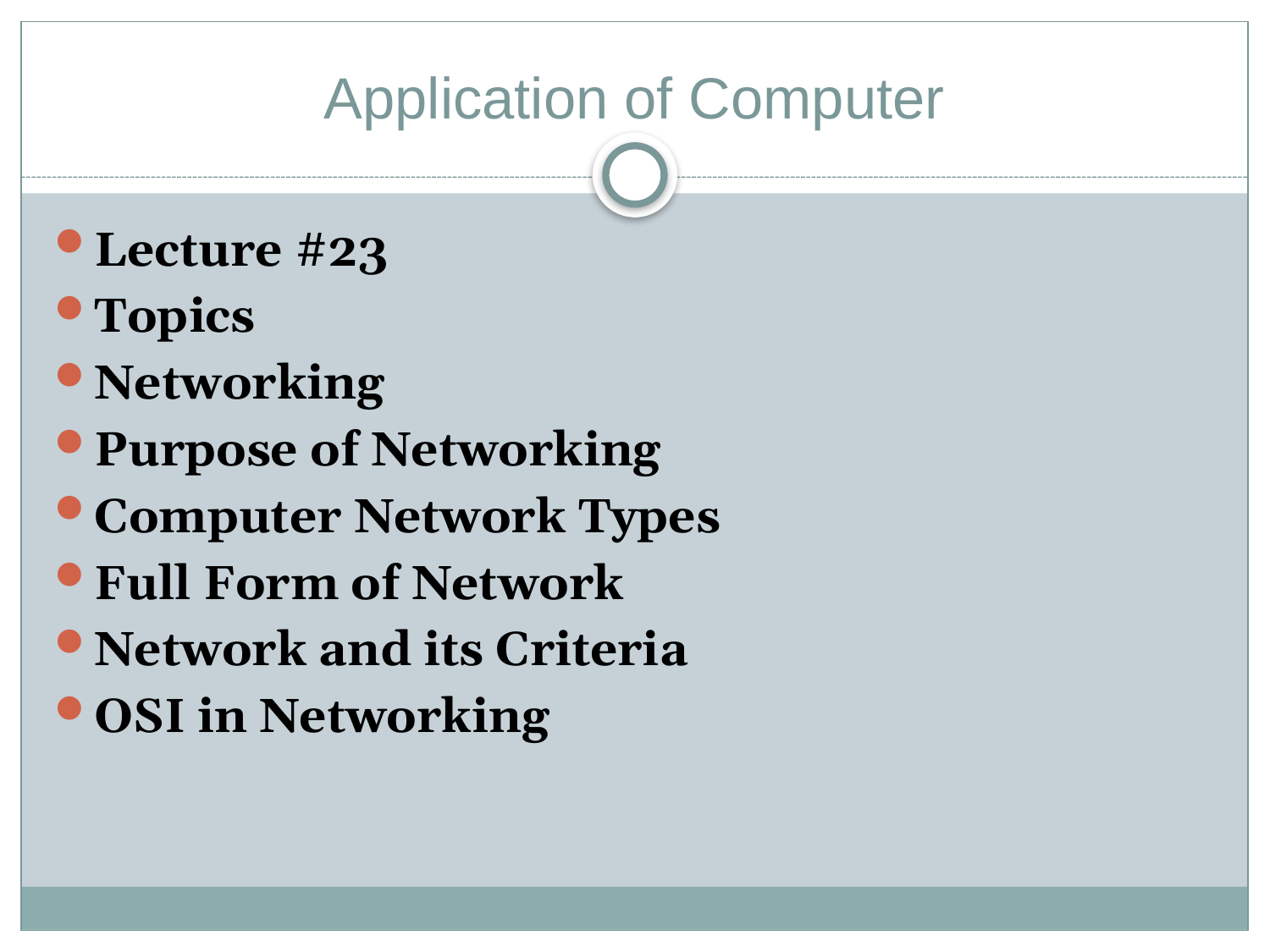

# Application of Computer
Lecture #23
Topics
Networking
Purpose of Networking
Computer Network Types
Full Form of Network
Network and its Criteria
OSI in Networking